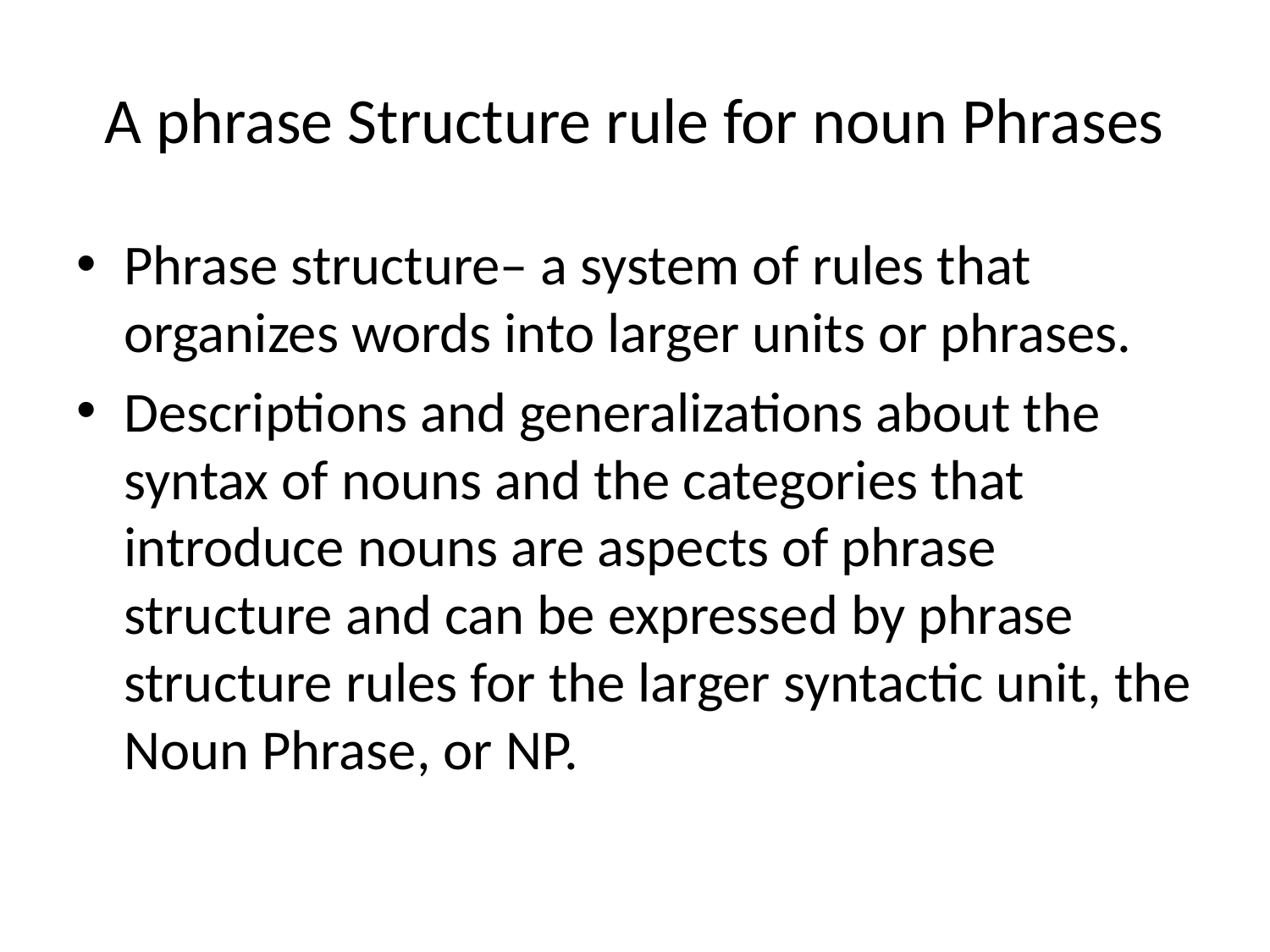

# A phrase Structure rule for noun Phrases
Phrase structure– a system of rules that organizes words into larger units or phrases.
Descriptions and generalizations about the syntax of nouns and the categories that introduce nouns are aspects of phrase structure and can be expressed by phrase structure rules for the larger syntactic unit, the Noun Phrase, or NP.